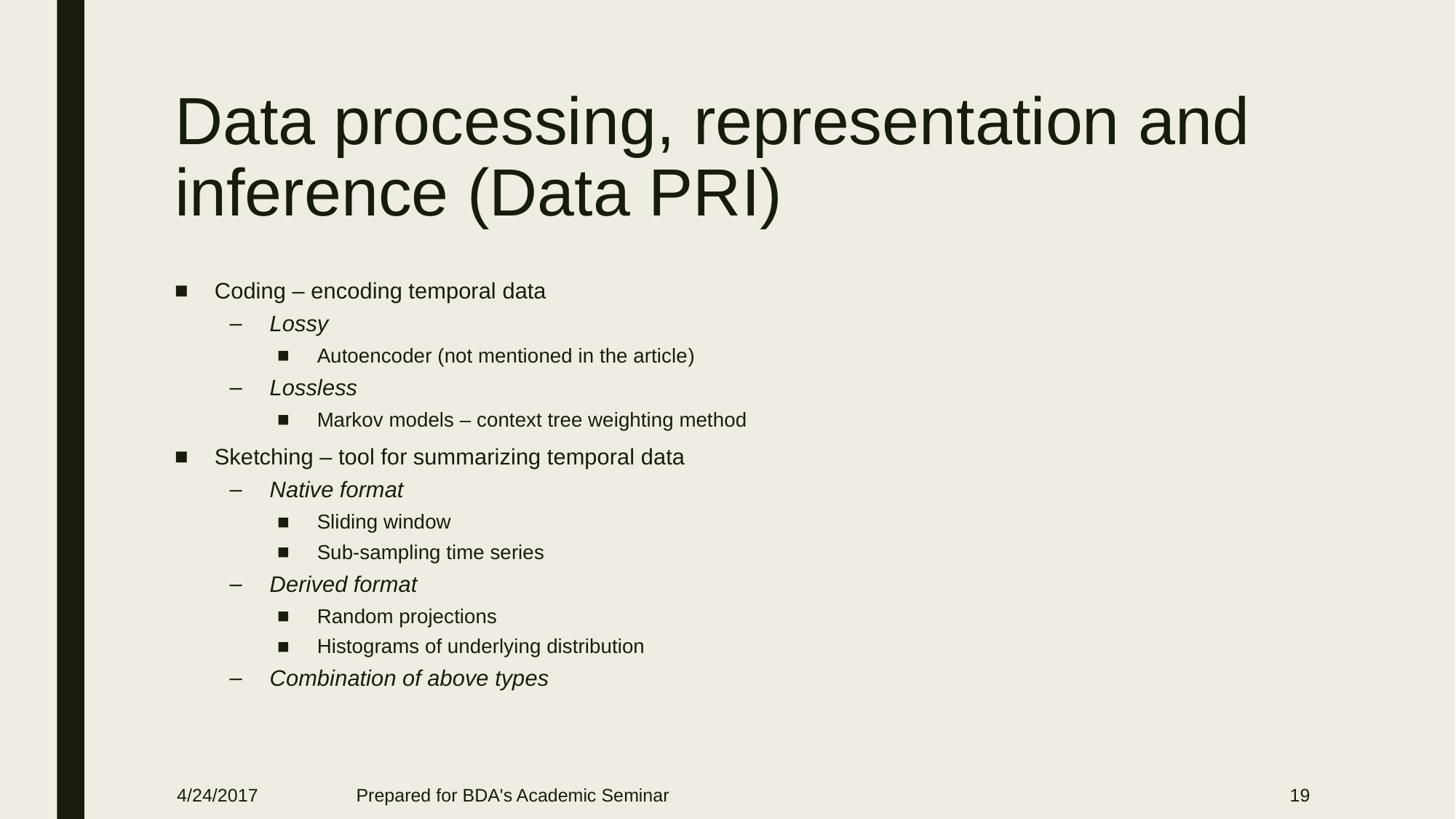

# Data processing, representation and inference (Data PRI)
Coding – encoding temporal data
Lossy
Autoencoder (not mentioned in the article)
Lossless
Markov models – context tree weighting method
Sketching – tool for summarizing temporal data
Native format
Sliding window
Sub-sampling time series
Derived format
Random projections
Histograms of underlying distribution
Combination of above types
4/24/2017
Prepared for BDA's Academic Seminar
19